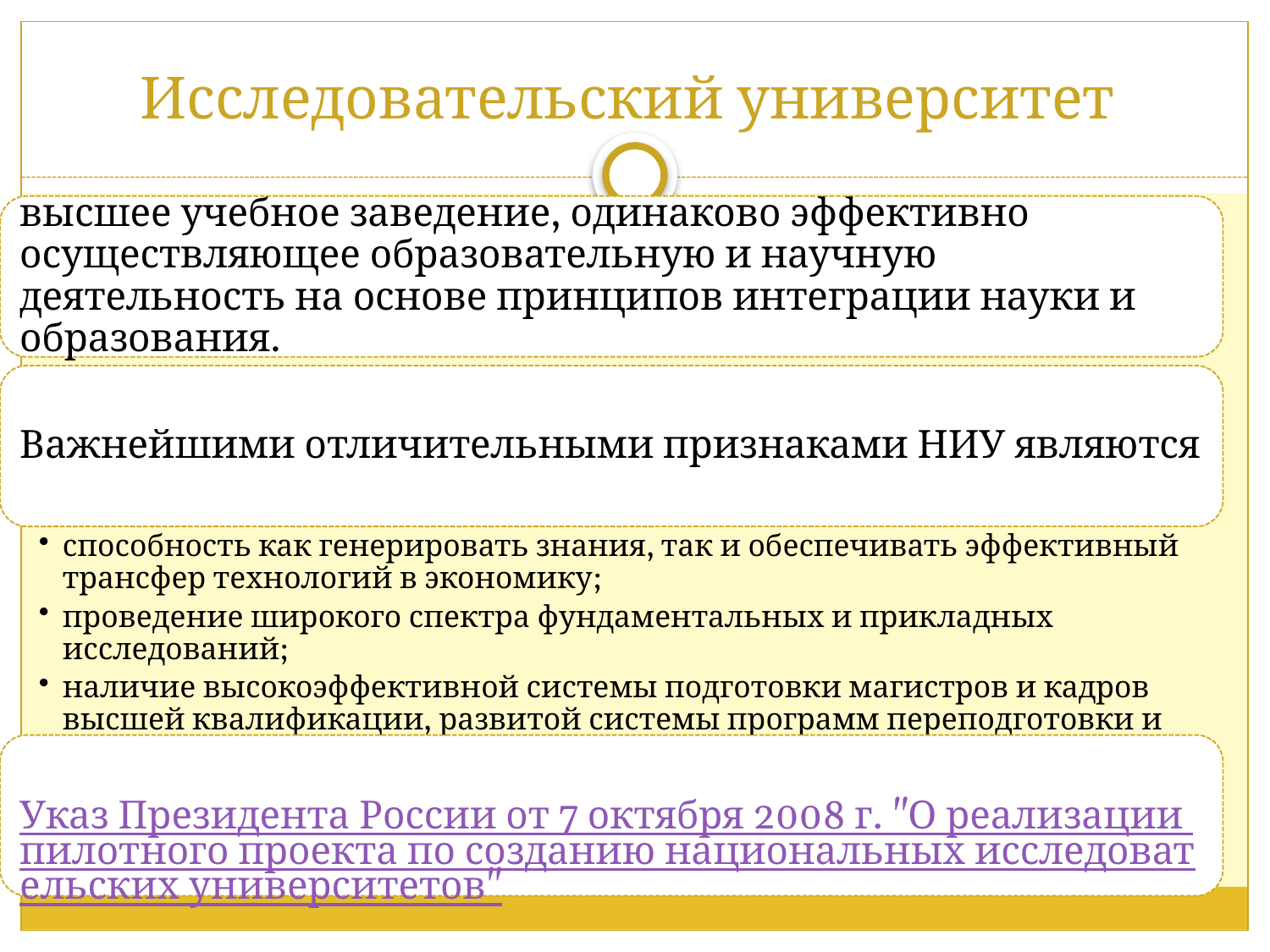

# Исследовательский университет
высшее учебное заведение, одинаково эффективно осуществляющее образовательную и научную деятельность на основе принципов интеграции науки и образования.
Важнейшими отличительными признаками НИУ являются
способность как генерировать знания, так и обеспечивать эффективный трансфер технологий в экономику;
проведение широкого спектра фундаментальных и прикладных исследований;
наличие высокоэффективной системы подготовки магистров и кадров высшей квалификации, развитой системы программ переподготовки и повышения квалификации.
Указ Президента России от 7 октября 2008 г. "О реализации пилотного проекта по созданию национальных исследовательских университетов"